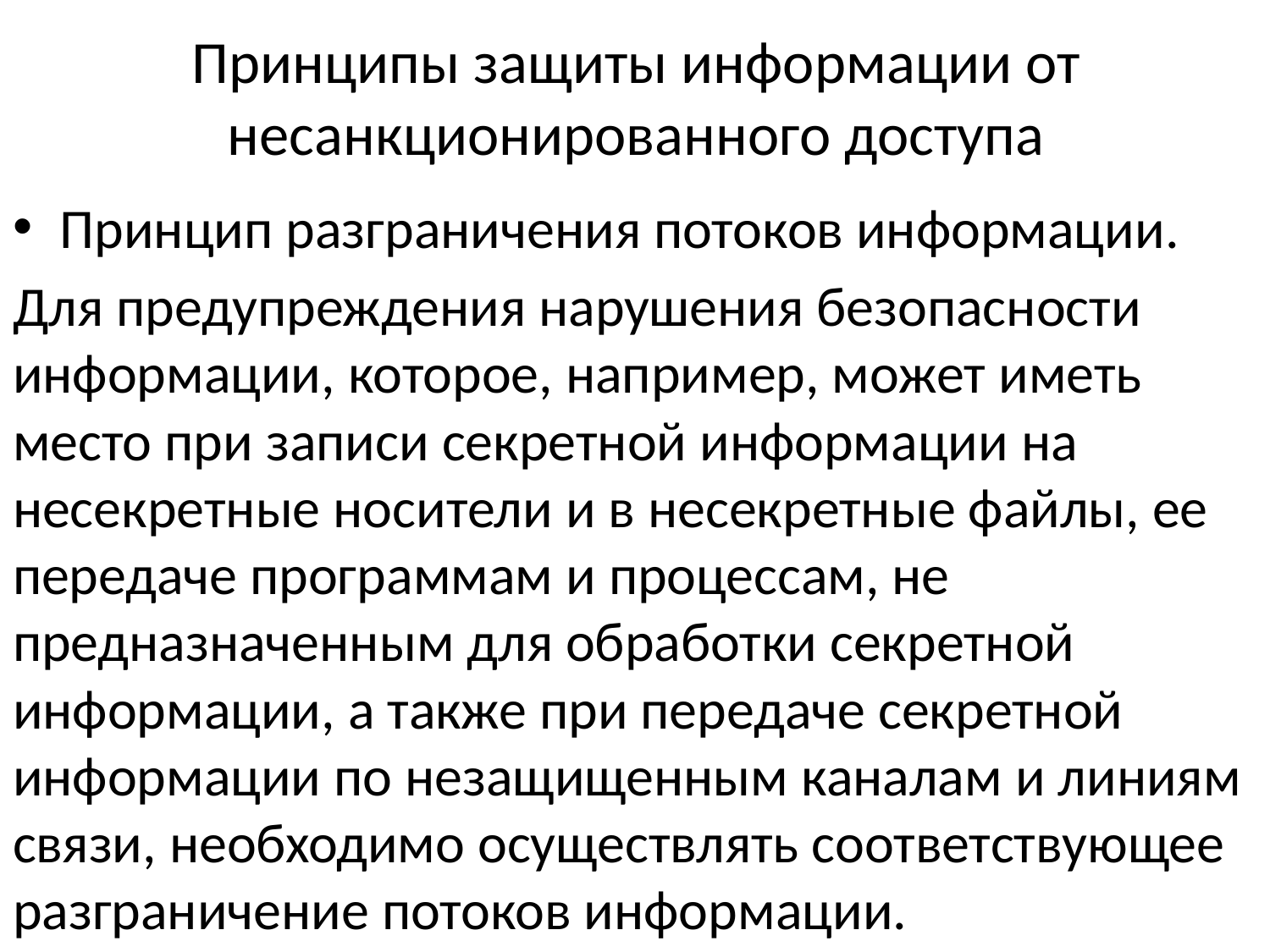

# Принципы защиты информации от несанкционированного доступа
Принцип разграничения потоков информации.
Для предупреждения нарушения безопасности информации, которое, например, может иметь место при записи секретной информации на несекретные носители и в несекретные файлы, ее передаче программам и процессам, не предназначенным для обработки секретной информации, а также при передаче секретной информации по незащищенным каналам и линиям связи, необходимо осуществлять соответствующее разграничение потоков информации.